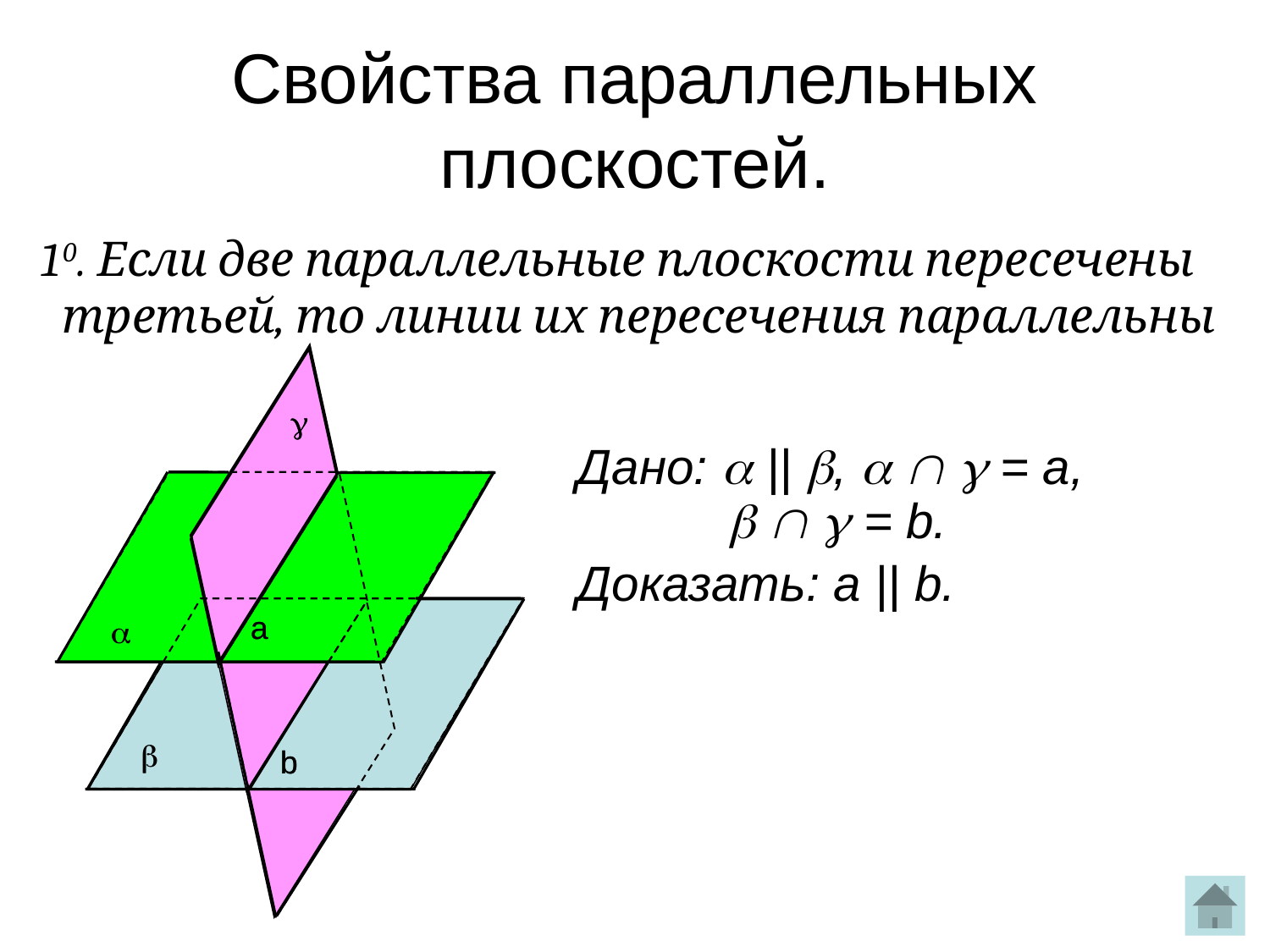

Свойства параллельных плоскостей.
10. Если две параллельные плоскости пересечены третьей, то линии их пересечения параллельны
γ

α

β

а

b

γ

α

β
а

b
Дано: α || β, α ∩ γ = a,
 β ∩ γ = b.
Доказать: a || b.